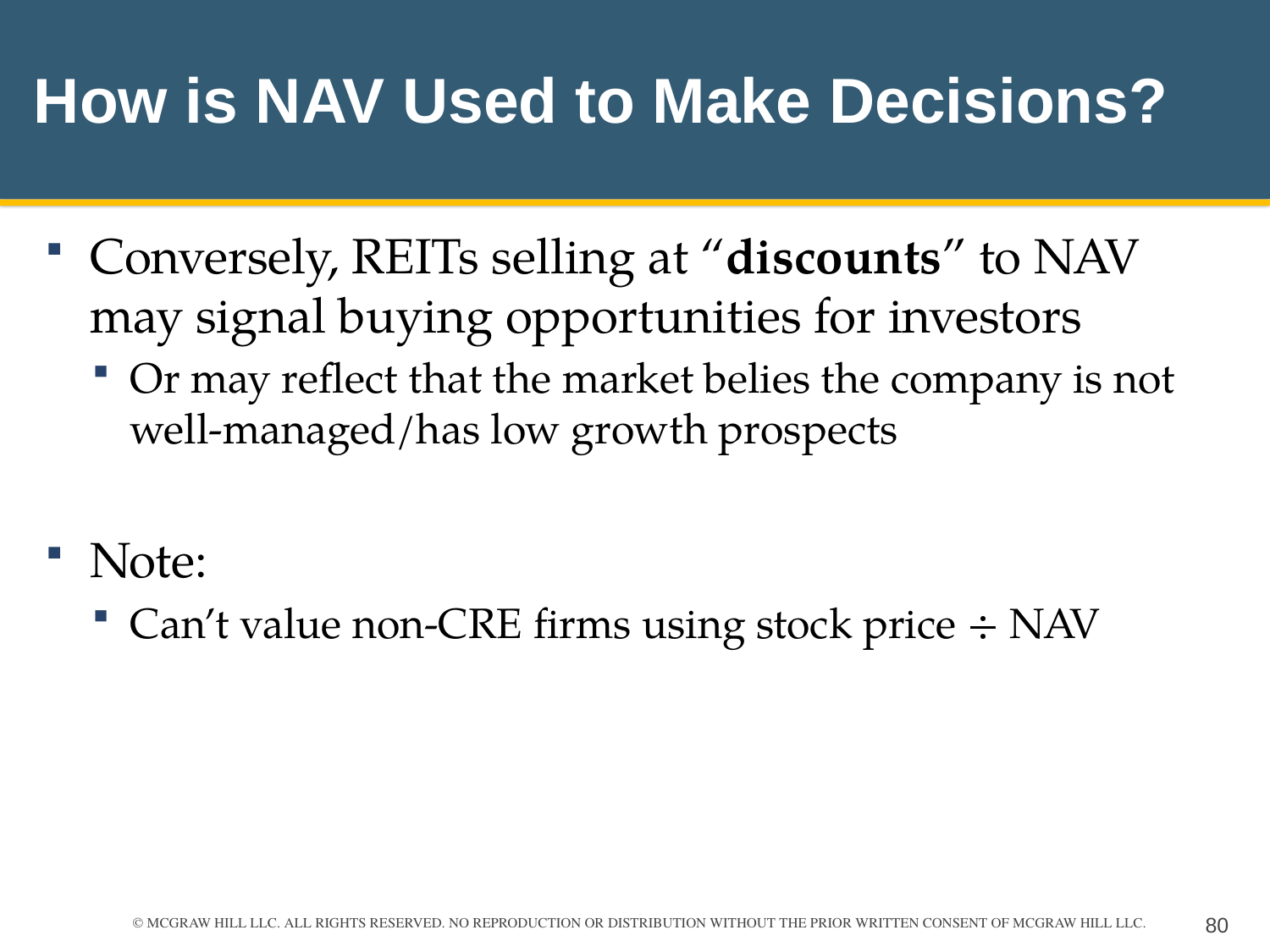

# How is NAV Used to Make Decisions?
Conversely, REITs selling at “discounts” to NAV may signal buying opportunities for investors
Or may reflect that the market belies the company is not well-managed/has low growth prospects

Note:
Can’t value non-CRE firms using stock price ÷ NAV
© MCGRAW HILL LLC. ALL RIGHTS RESERVED. NO REPRODUCTION OR DISTRIBUTION WITHOUT THE PRIOR WRITTEN CONSENT OF MCGRAW HILL LLC.
80